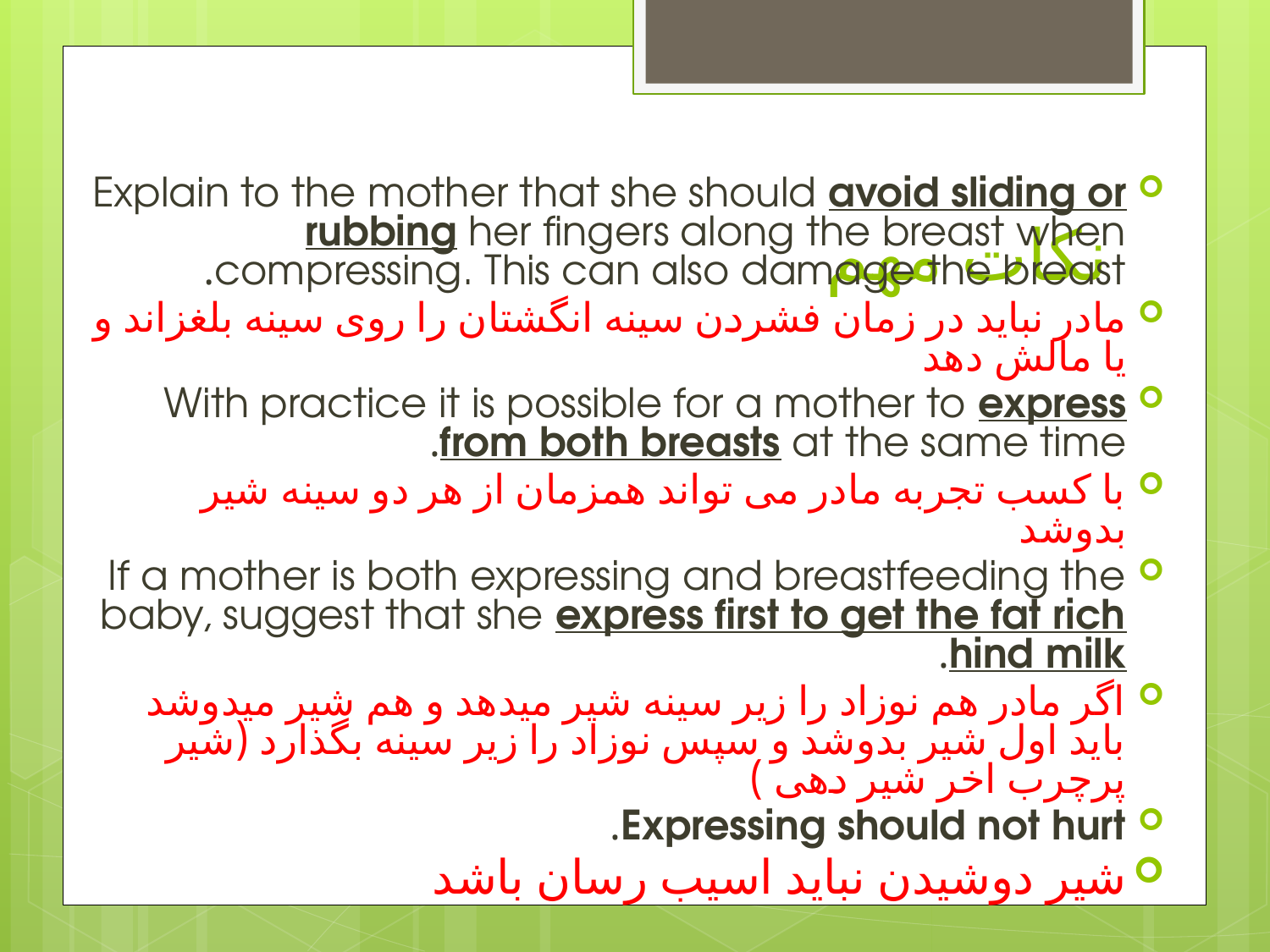

# نکات مهم
Explain to the mother that she should avoid sliding or rubbing her fingers along the breast when compressing. This can also damage the breast.
مادر نباید در زمان فشردن سینه انگشتان را روی سینه بلغزاند و یا مالش دهد
With practice it is possible for a mother to express from both breasts at the same time.
با کسب تجربه مادر می تواند همزمان از هر دو سینه شیر بدوشد
If a mother is both expressing and breastfeeding the baby, suggest that she express first to get the fat rich hind milk.
اگر مادر هم نوزاد را زیر سینه شیر میدهد و هم شیر میدوشد باید اول شیر بدوشد و سپس نوزاد را زیر سینه بگذارد (شیر پرچرب اخر شیر دهی )
Expressing should not hurt.
شیر دوشیدن نباید اسیب رسان باشد